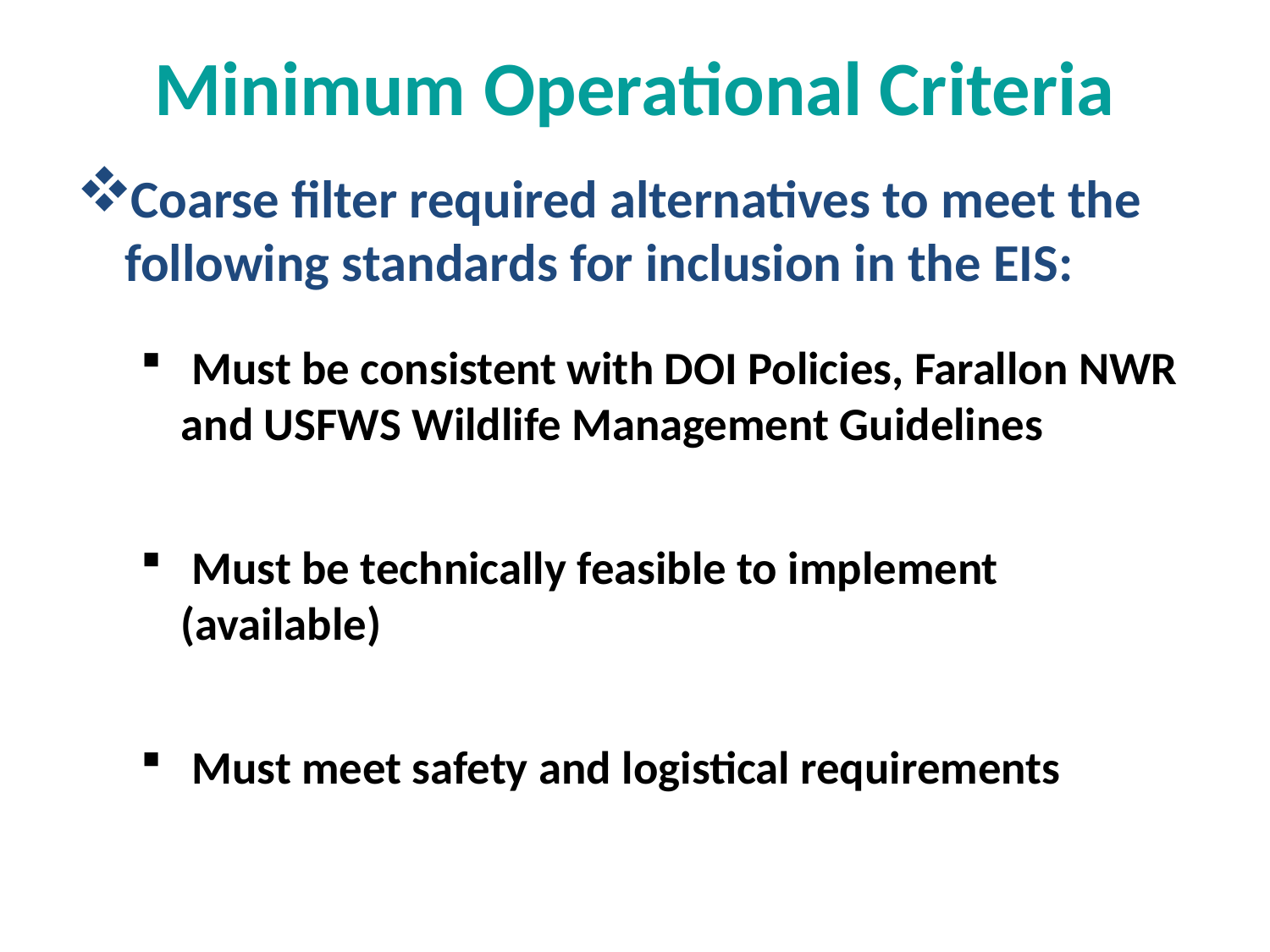

Minimum Operational Criteria
Coarse filter required alternatives to meet the following standards for inclusion in the EIS:

 Must be consistent with DOI Policies, Farallon NWR and USFWS Wildlife Management Guidelines

 Must be technically feasible to implement (available)

 Must meet safety and logistical requirements